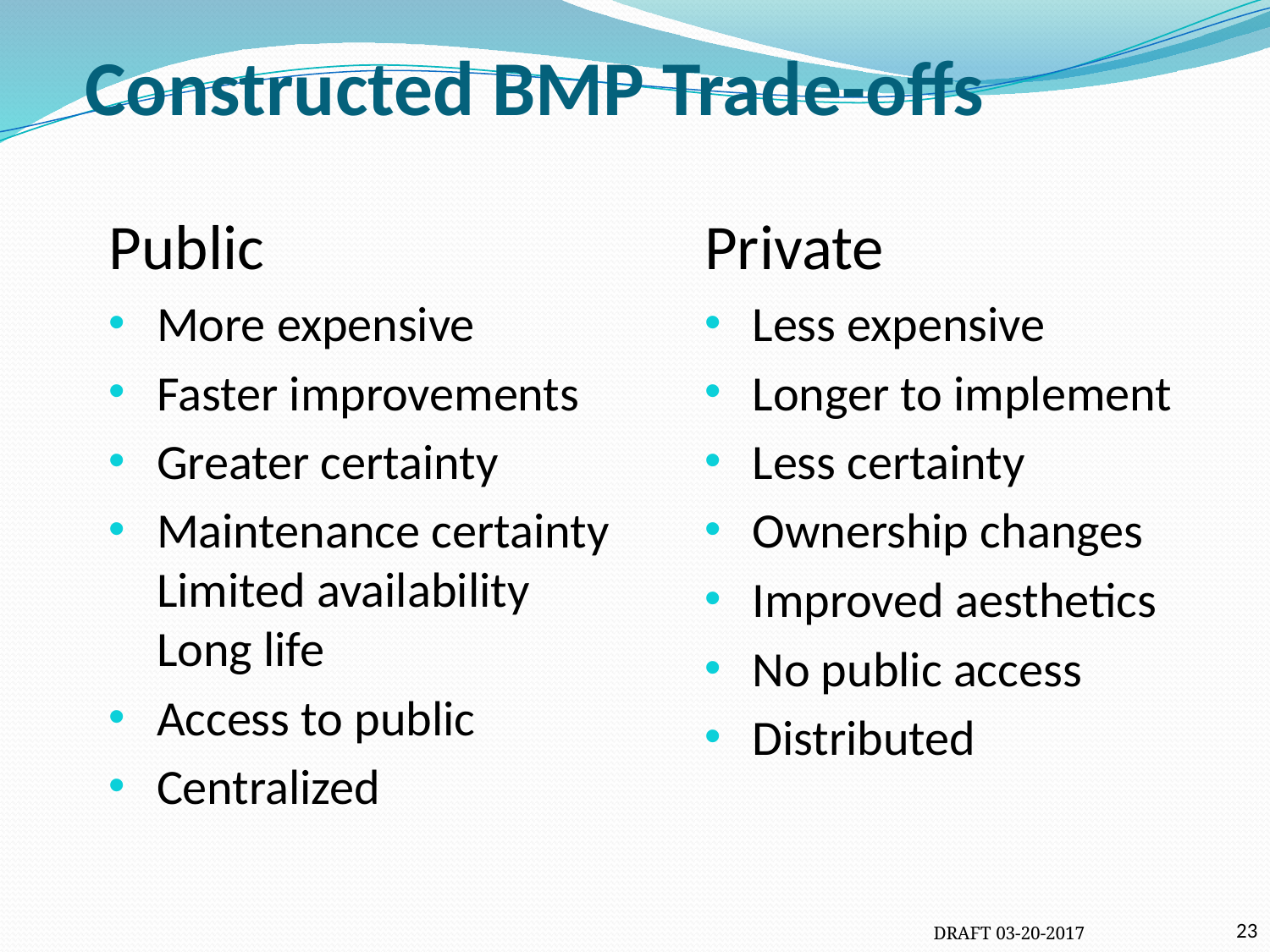

Constructed BMP Trade-offs
Public
More expensive
Faster improvements
Greater certainty
Maintenance certainty
Limited availability
Long life
Access to public
Centralized
Private
Less expensive
Longer to implement
Less certainty
Ownership changes
Improved aesthetics
No public access
Distributed

23
DRAFT 03-20-2017